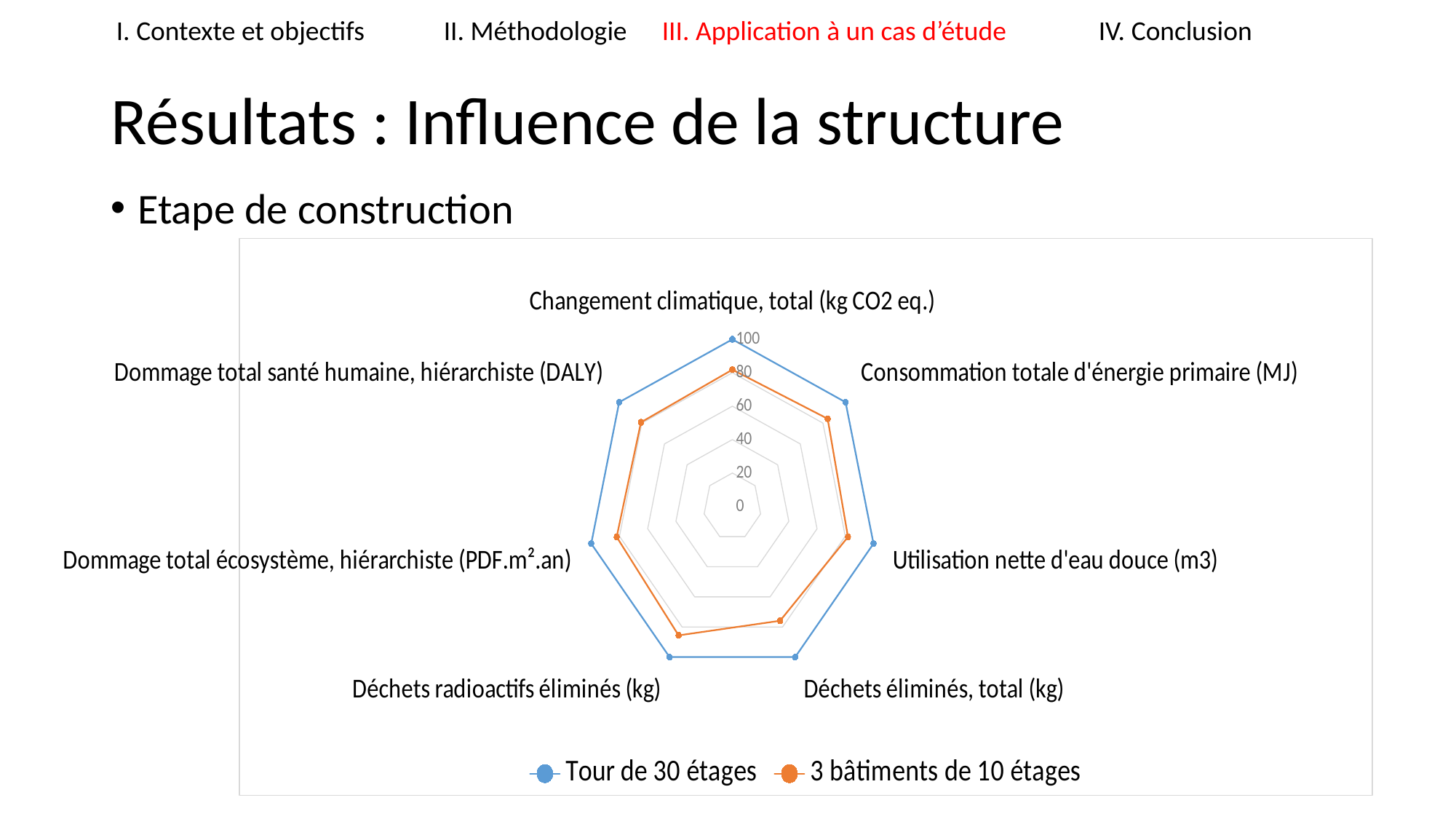

I. Contexte et objectifs	II. Méthodologie	III. Application à un cas d’étude	IV. Conclusion
# Résultats : Influence de la structure
Etape de construction

### Chart

| Category | Tour de 30 étages | 3 bâtiments de 10 étages |
|---|---|---|
| Changement climatique, total (kg CO2 eq.) | 100.0 | 81.84773217483487 |
| Consommation totale d'énergie primaire (MJ) | 100.0 | 84.18267772967815 |
| Utilisation nette d'eau douce (m3) | 100.0 | 81.92381755182778 |
| Déchets éliminés, total (kg) | 100.0 | 75.90594345511738 |
| Déchets radioactifs éliminés (kg) | 100.0 | 85.6028960275118 |
| Dommage total écosystème, hiérarchiste (PDF.m².an) | 100.0 | 81.9586972903083 |
| Dommage total santé humaine, hiérarchiste (DALY) | 100.0 | 80.76161056797284 |
8